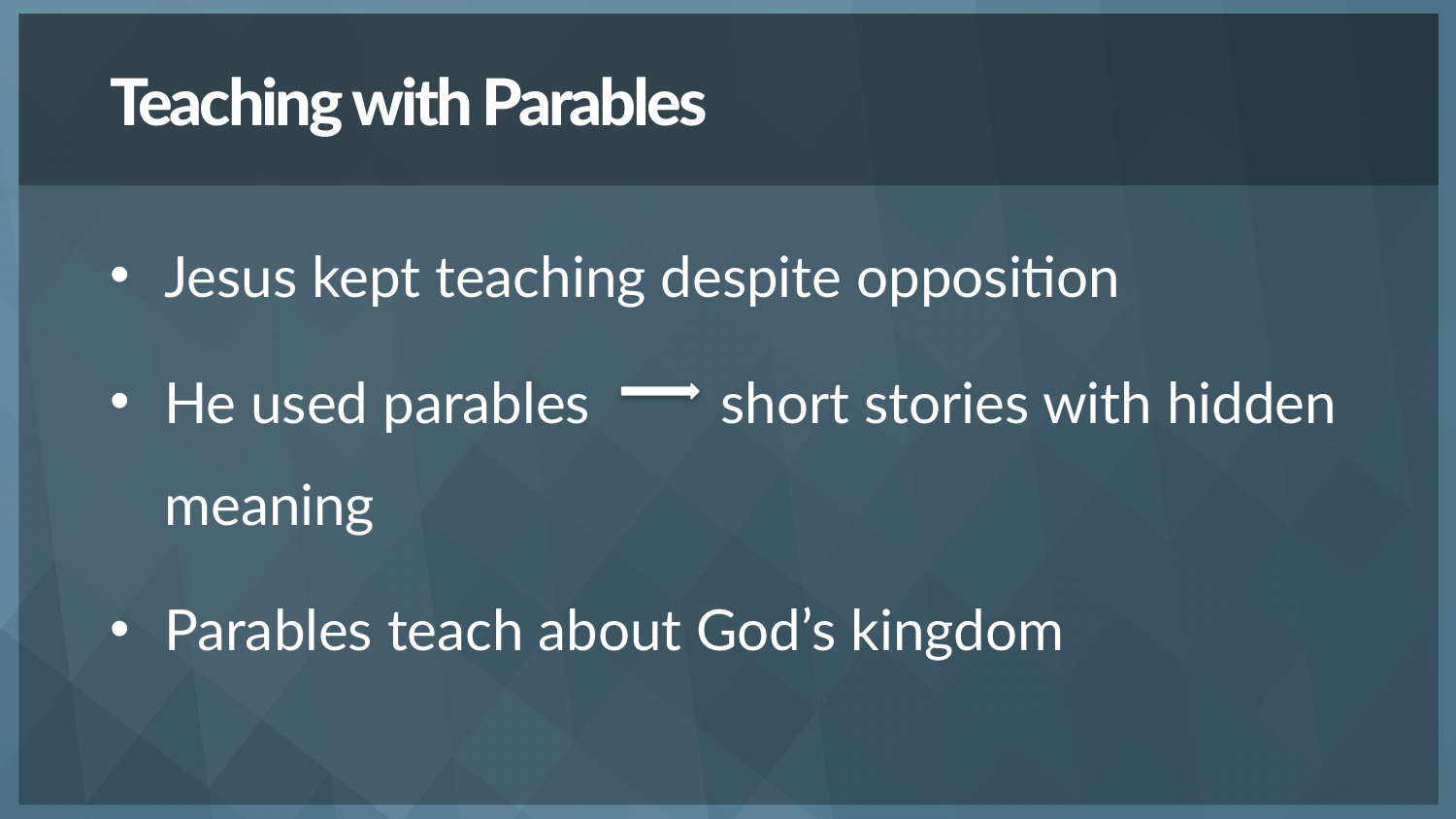

# Teaching with Parables
Jesus kept teaching despite opposition
He used parables         short stories with hidden meaning
Parables teach about God’s kingdom